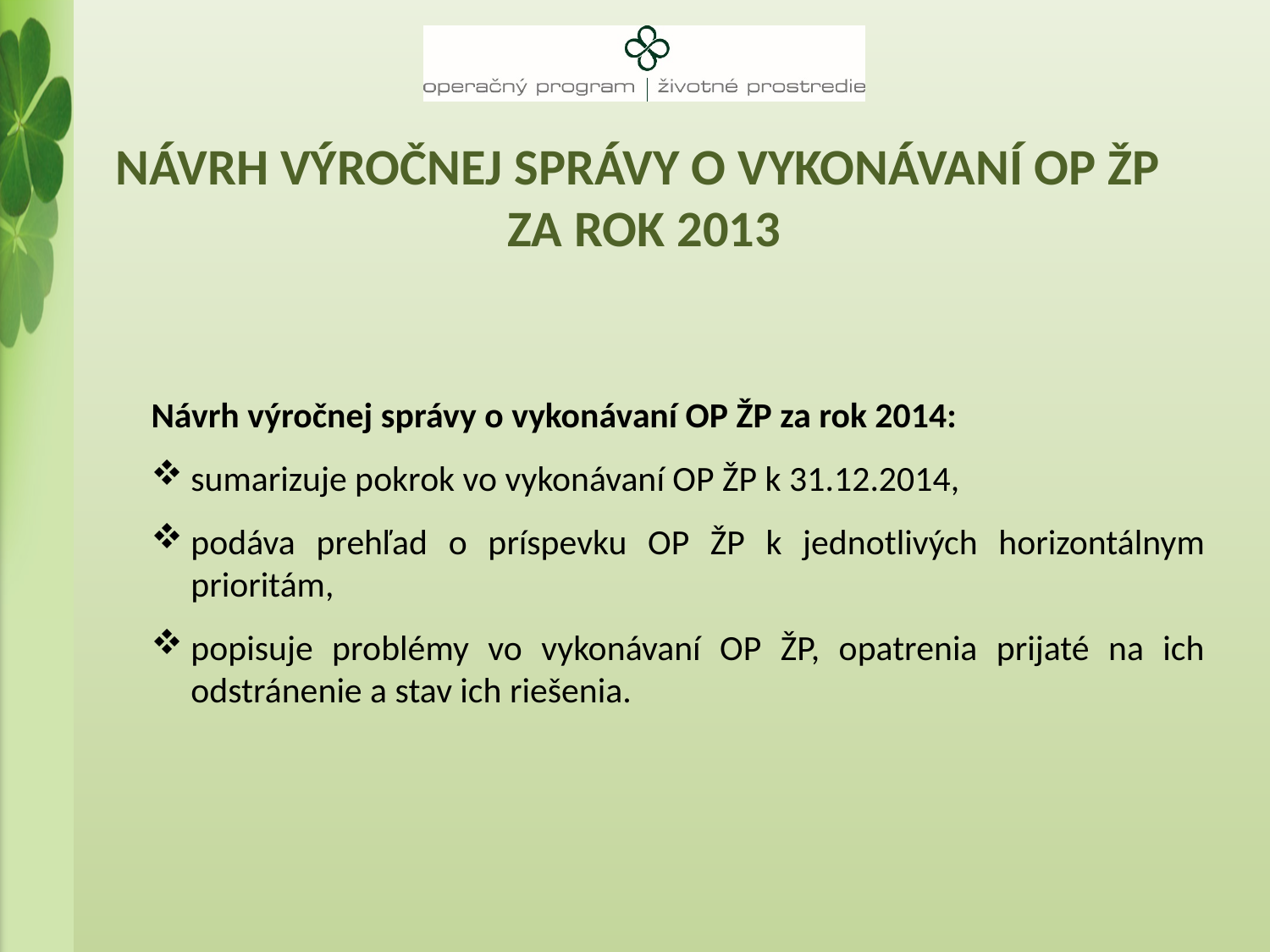

# Návrh Výročnej správy o vykonávaní OP ŽP za rok 2013
Návrh výročnej správy o vykonávaní OP ŽP za rok 2014:
sumarizuje pokrok vo vykonávaní OP ŽP k 31.12.2014,
podáva prehľad o príspevku OP ŽP k jednotlivých horizontálnym prioritám,
popisuje problémy vo vykonávaní OP ŽP, opatrenia prijaté na ich odstránenie a stav ich riešenia.